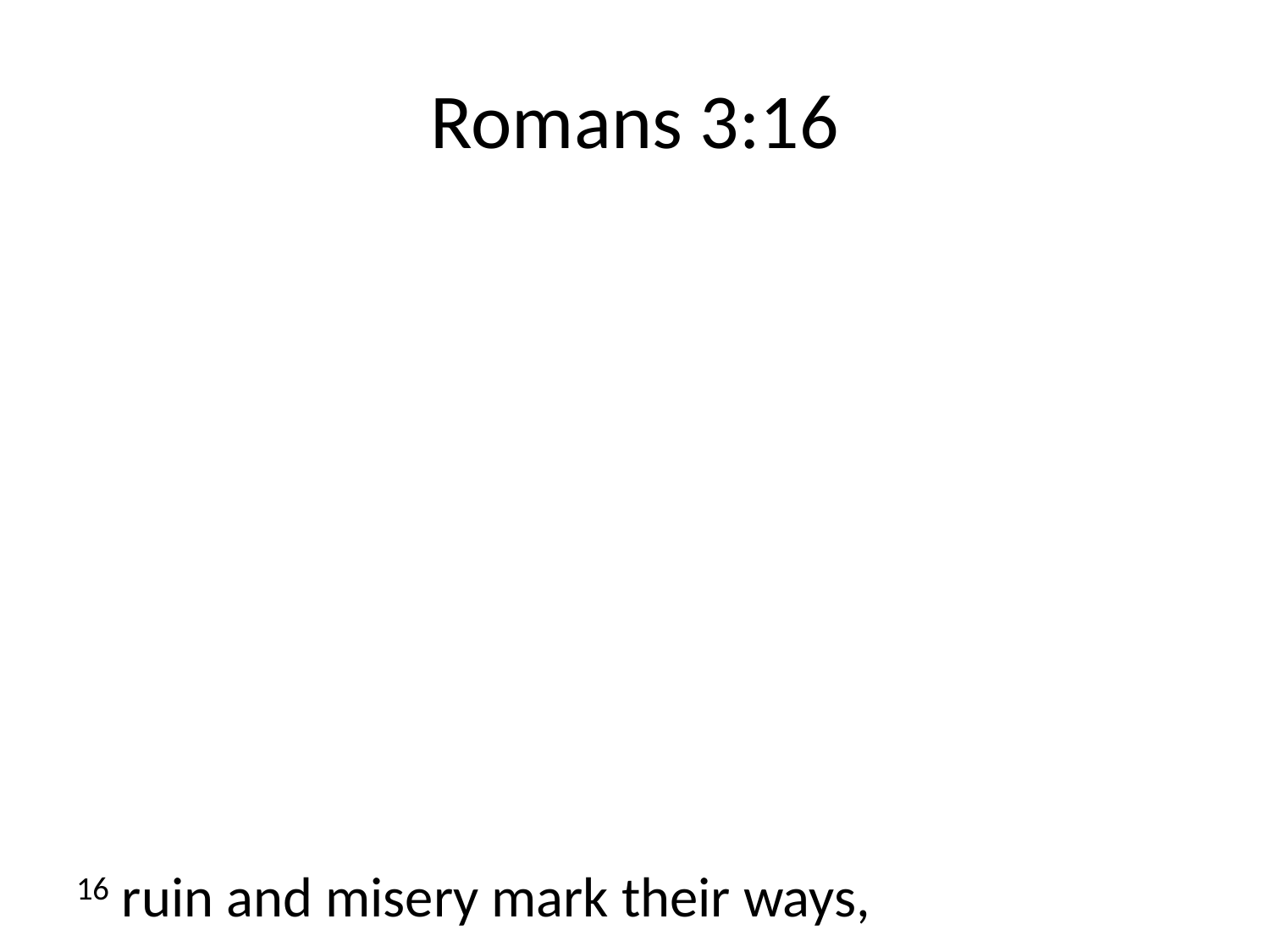

# Romans 3:16

16 ruin and misery mark their ways,